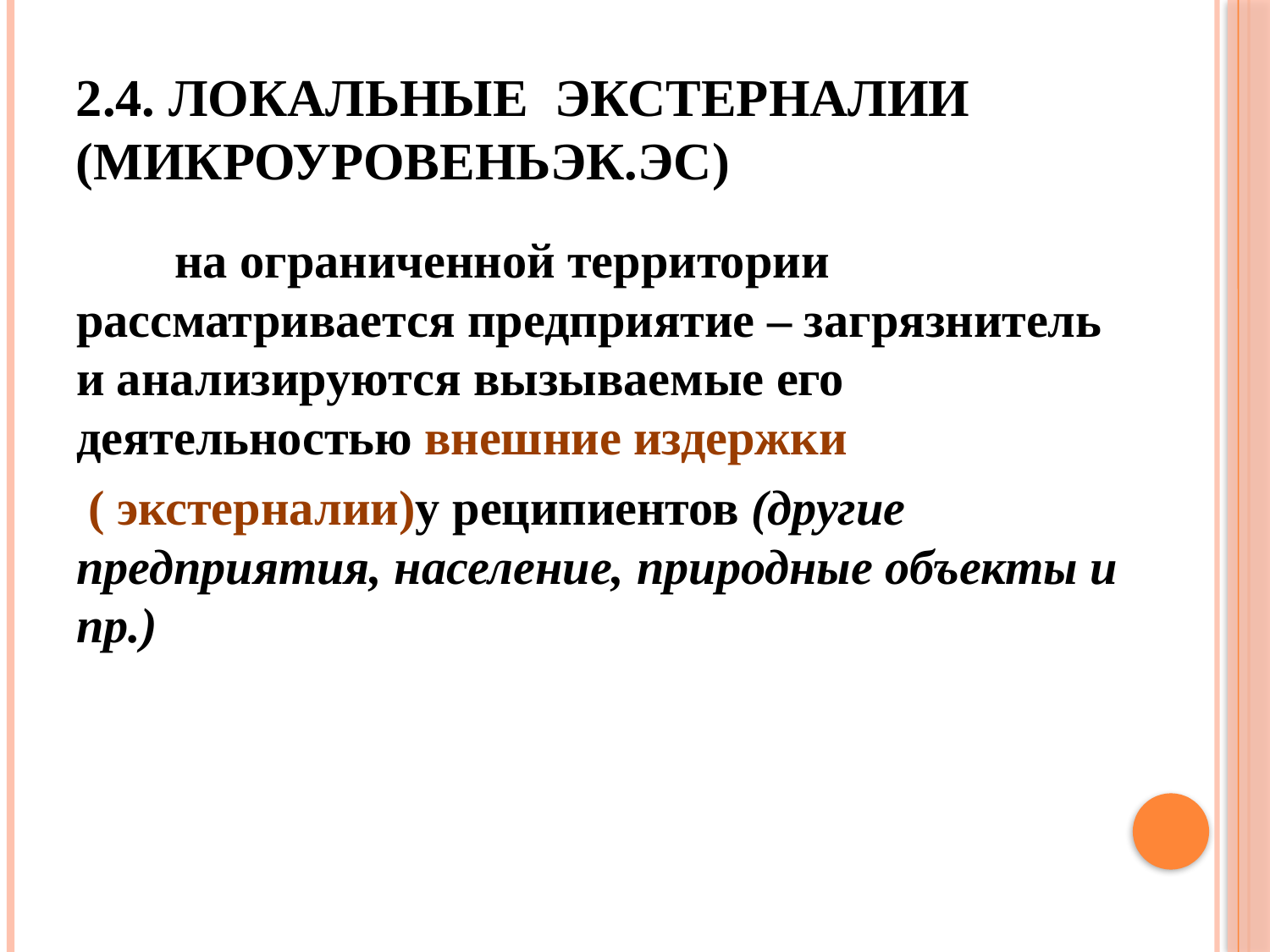

# 2.4. Локальные  экстерналии (микроуровеньЭк.ЭС)
        на ограниченной территории рассматривается предприятие – загрязнитель и анализируются вызываемые его деятельностью внешние издержки
 ( экстерналии)у реципиентов (другие предприятия, население, природные объекты и пр.)